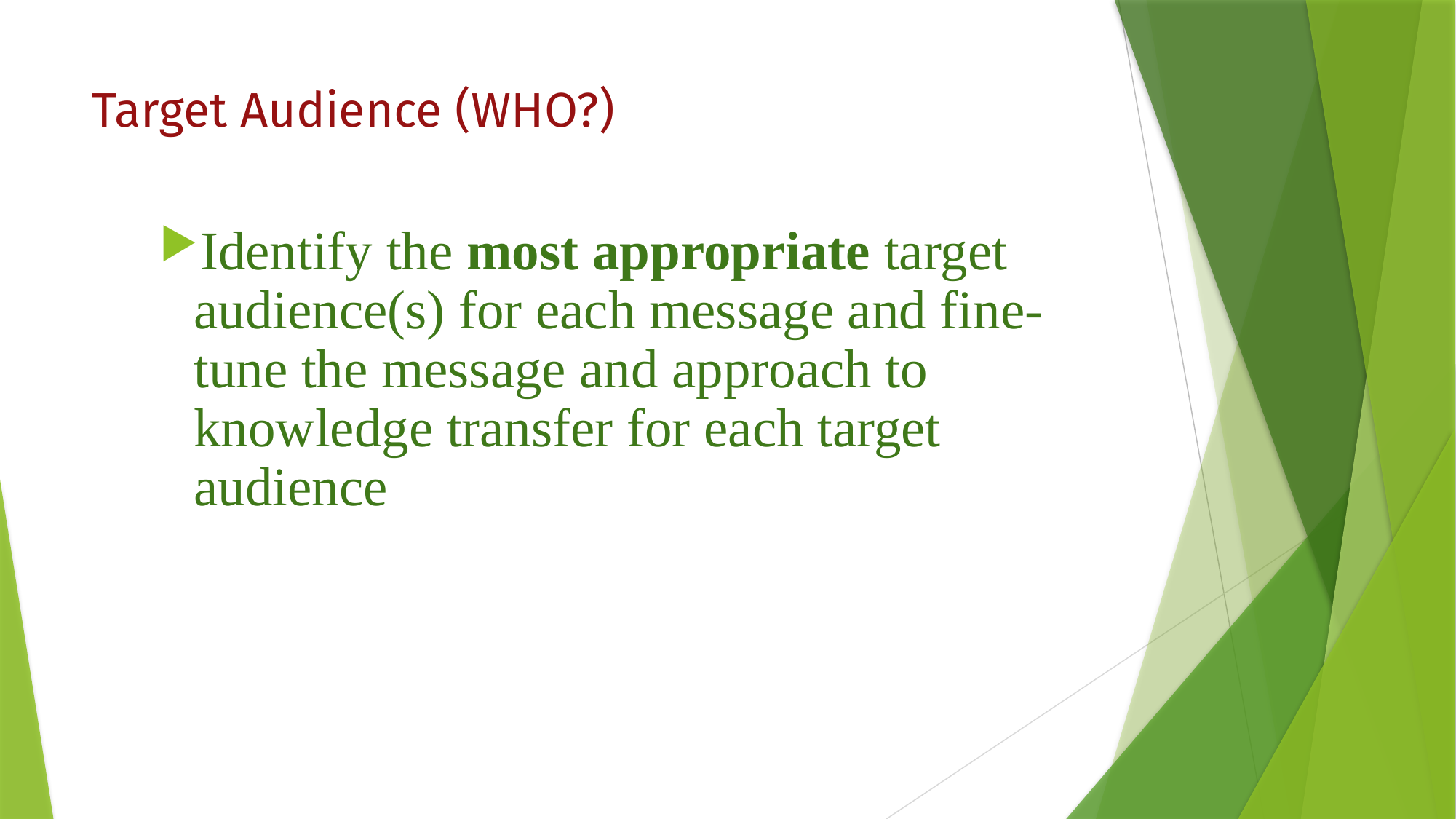

# Target Audience (WHO?)

Identify the most appropriate target audience(s) for each message and fine-tune the message and approach to knowledge transfer for each target audience